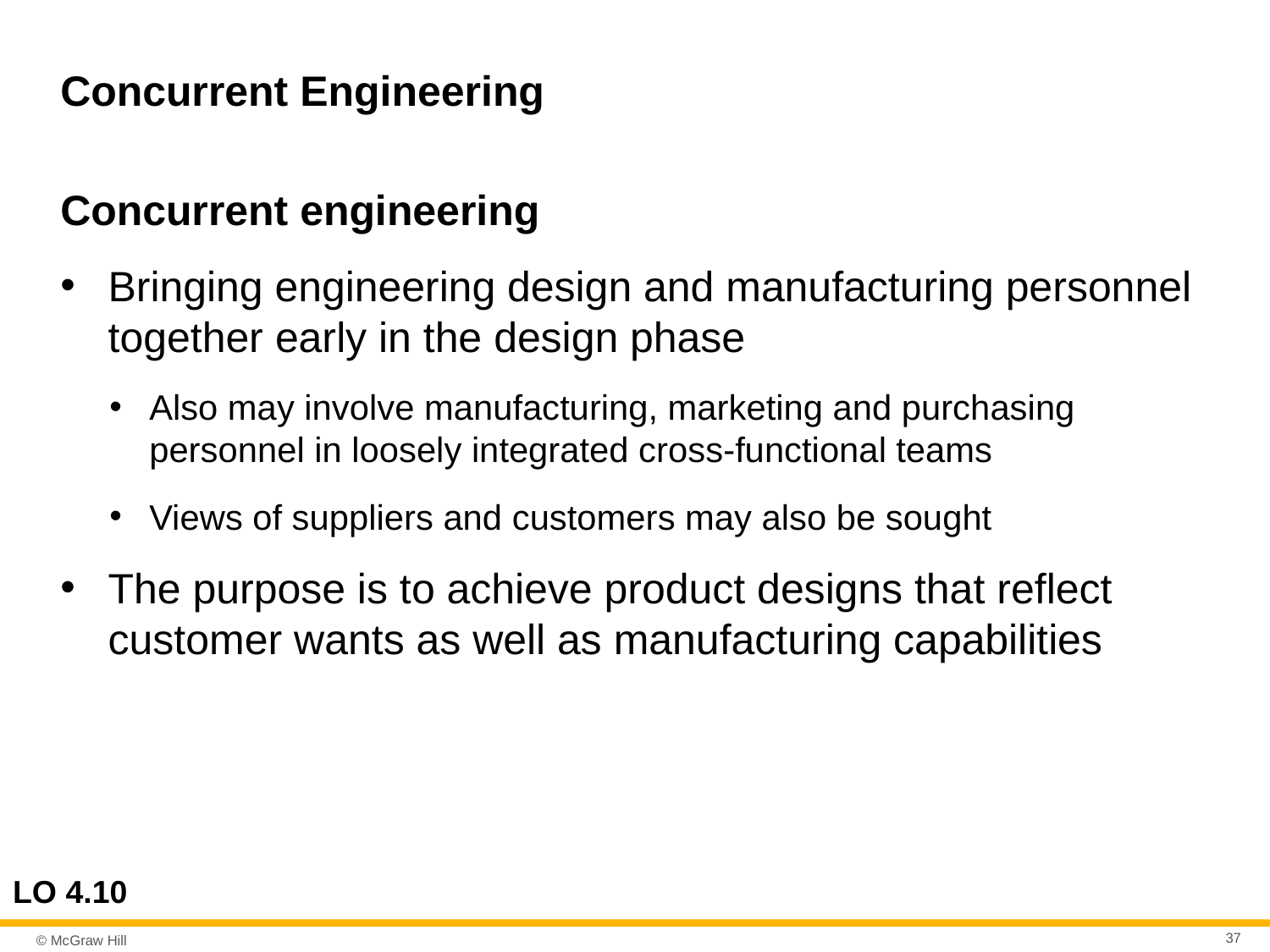

# Concurrent Engineering
Concurrent engineering
Bringing engineering design and manufacturing personnel together early in the design phase
Also may involve manufacturing, marketing and purchasing personnel in loosely integrated cross-functional teams
Views of suppliers and customers may also be sought
The purpose is to achieve product designs that reflect customer wants as well as manufacturing capabilities
LO 4.10